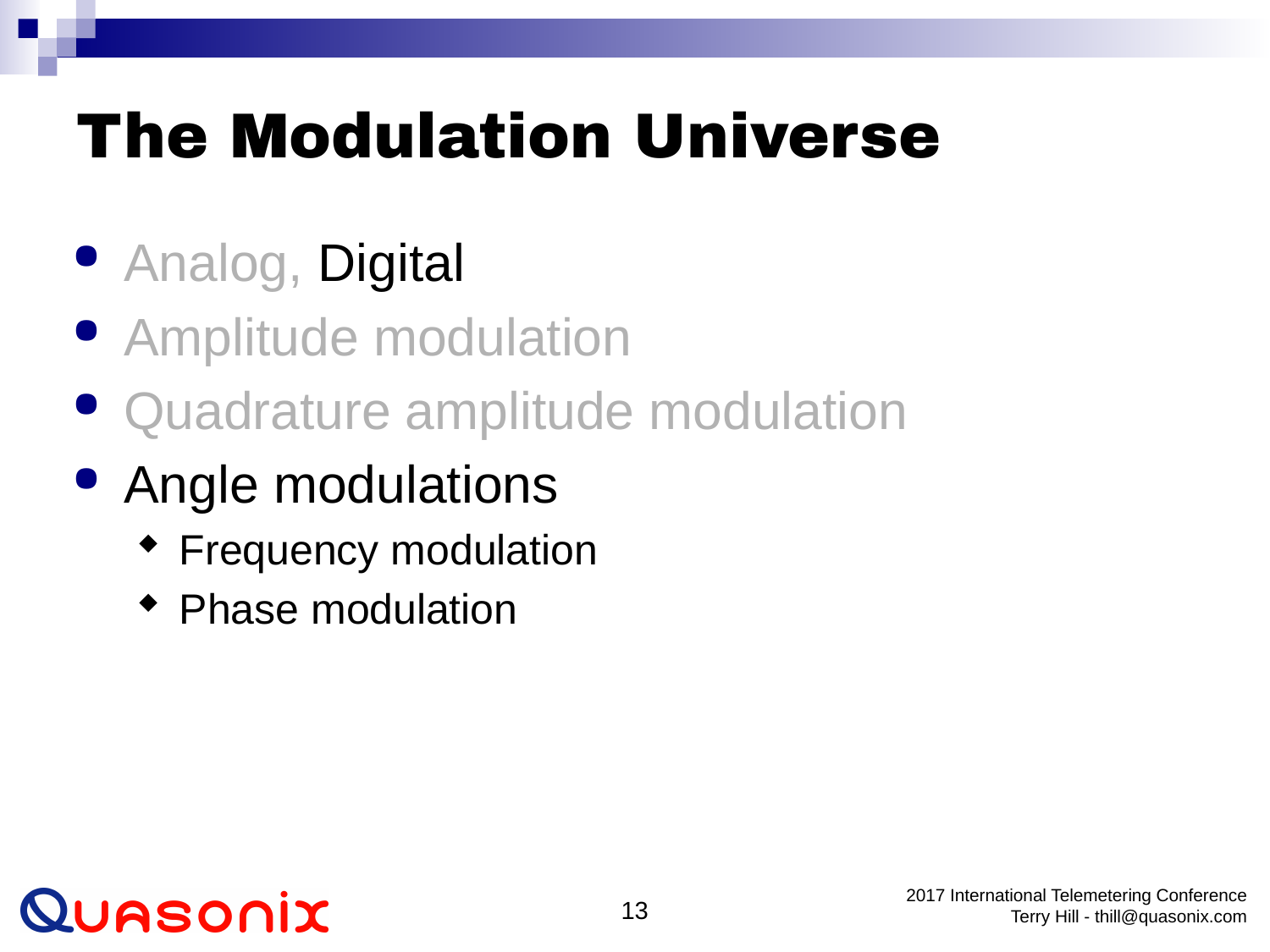

# The Modulation Universe
Analog, Digital
Amplitude modulation
Quadrature amplitude modulation
Angle modulations
Frequency modulation
Phase modulation